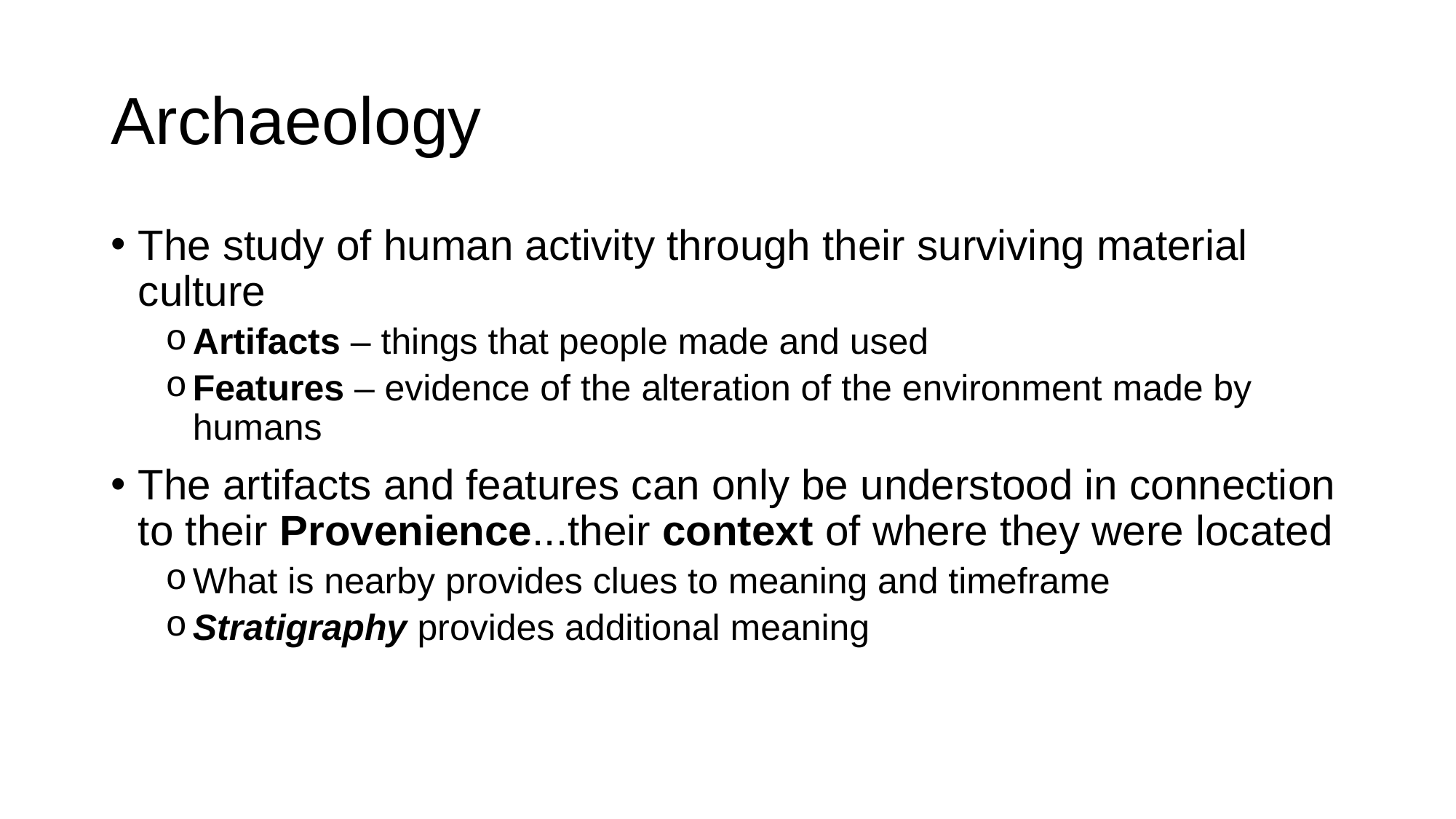

# Archaeology
The study of human activity through their surviving material culture
Artifacts – things that people made and used
Features – evidence of the alteration of the environment made by humans
The artifacts and features can only be understood in connection to their Provenience...their context of where they were located
What is nearby provides clues to meaning and timeframe
Stratigraphy provides additional meaning